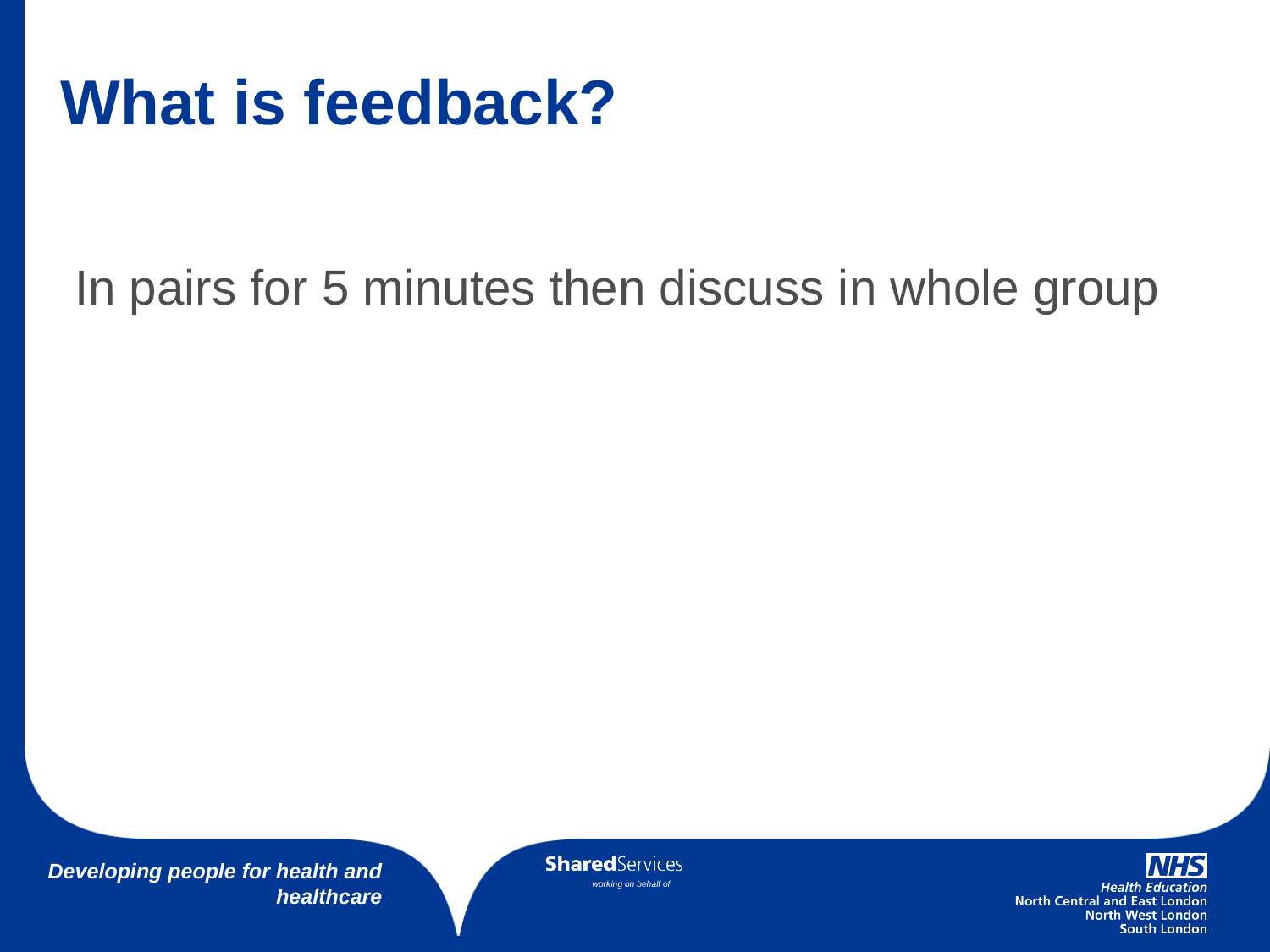

# What is feedback?
 In pairs for 5 minutes then discuss in whole group